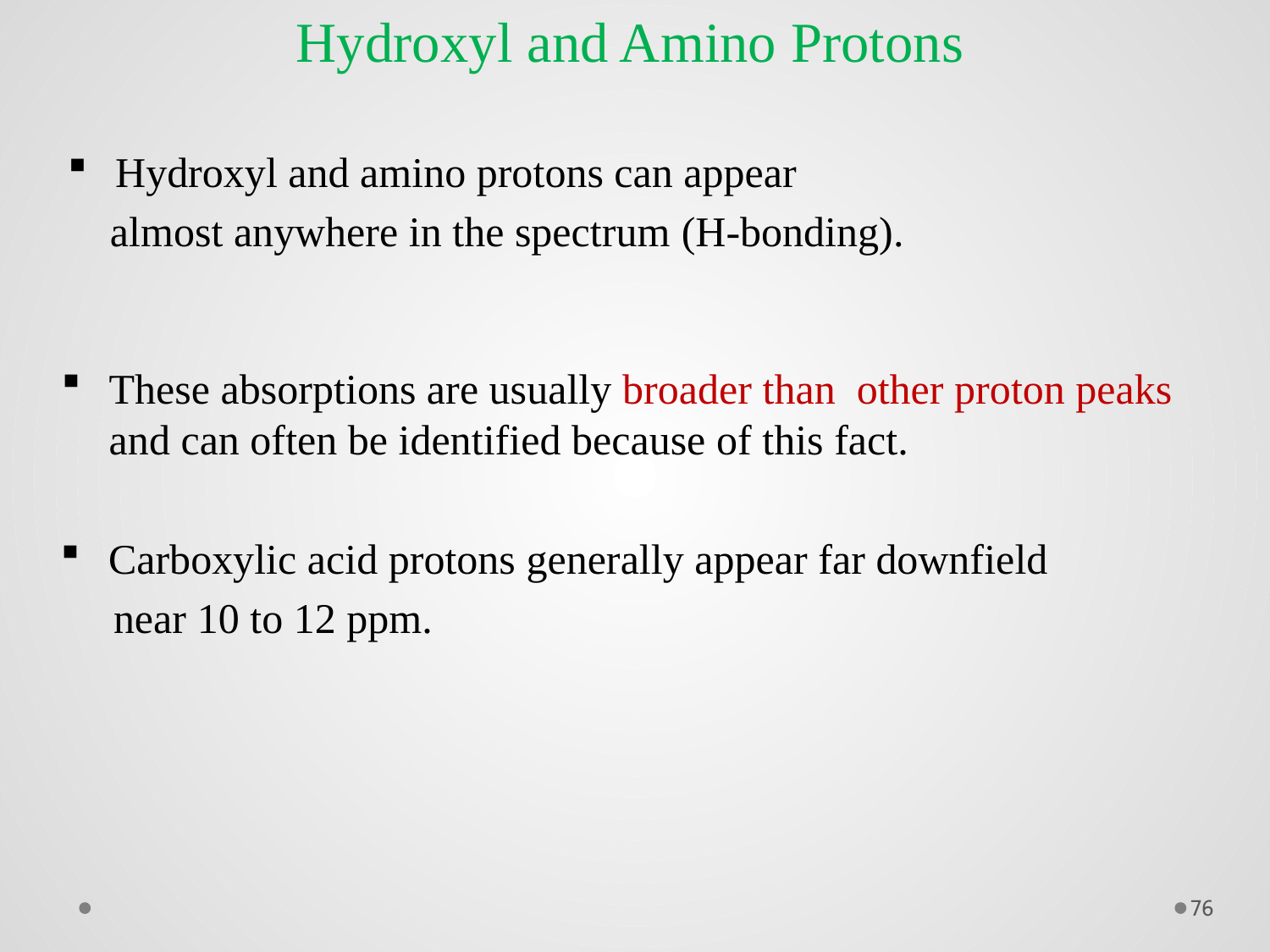

Hydroxyl and Amino Protons
Hydroxyl and amino protons can appear
    almost anywhere in the spectrum (H-bonding).
These absorptions are usually broader than  other proton peaks and can often be identified because of this fact.
Carboxylic acid protons generally appear far downfield
     near 10 to 12 ppm.
76